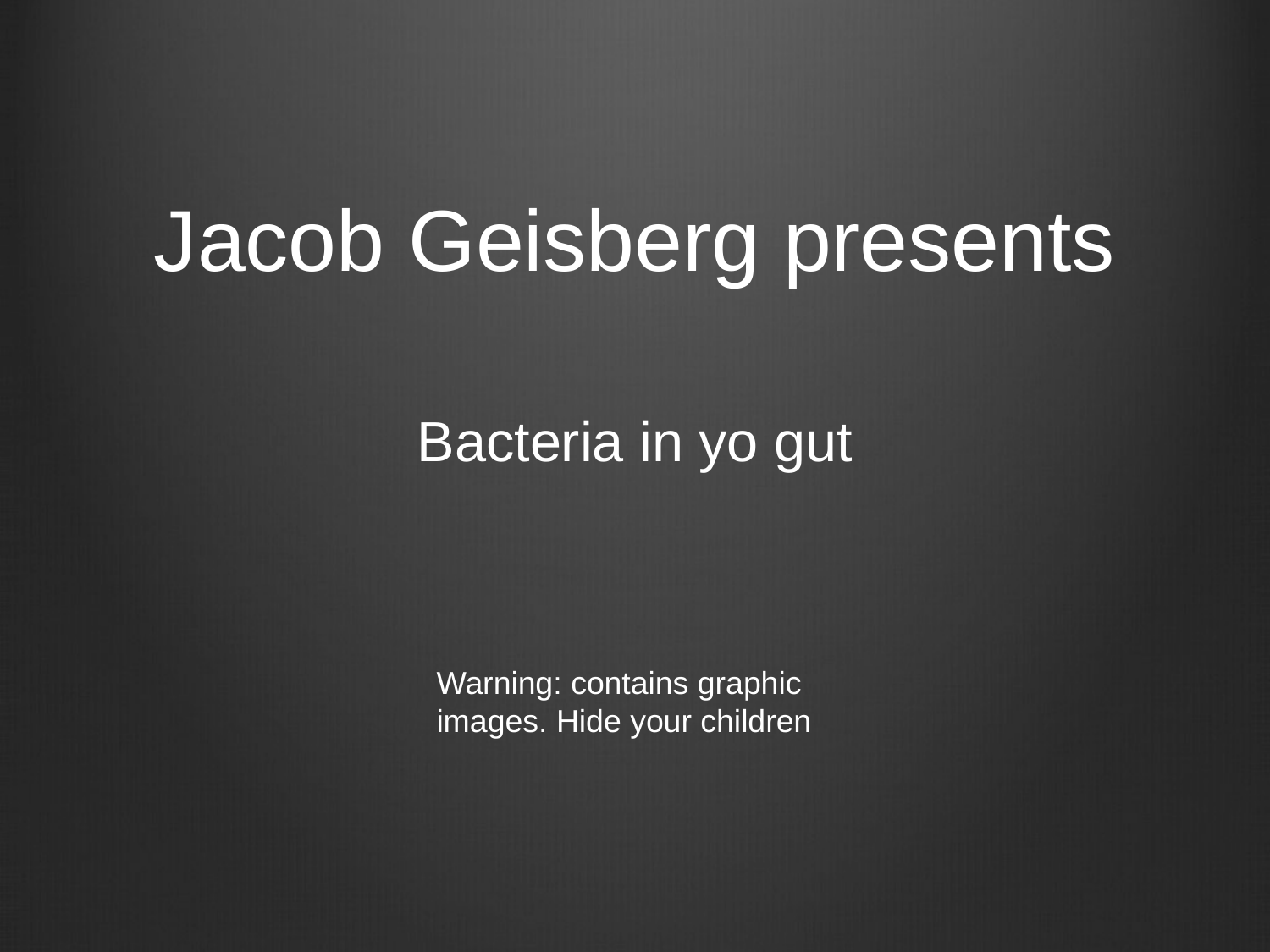

# Jacob Geisberg presents
Bacteria in yo gut
Warning: contains graphic images. Hide your children